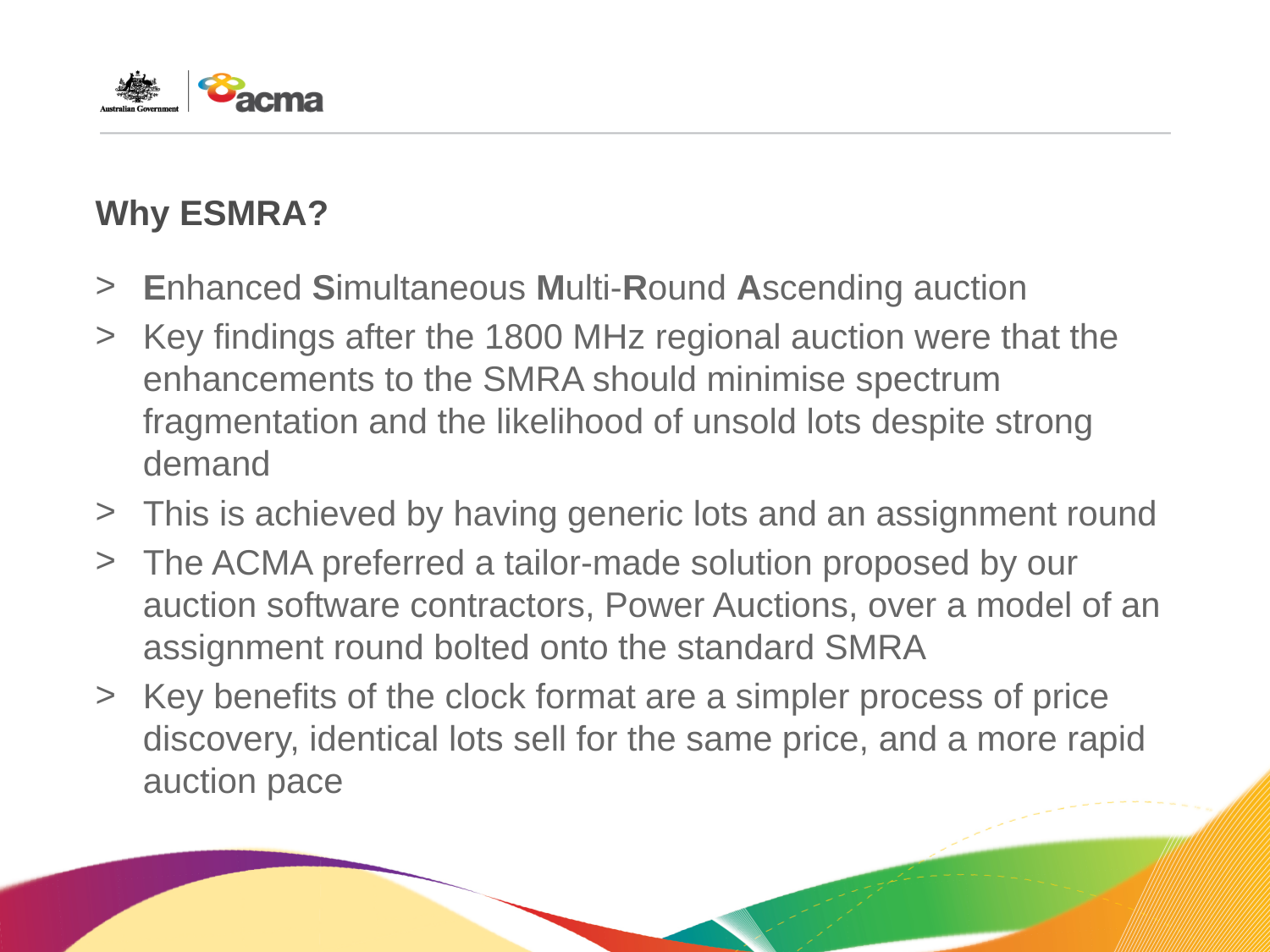

# Why ESMRA?
Enhanced Simultaneous Multi-Round Ascending auction
Key findings after the 1800 MHz regional auction were that the enhancements to the SMRA should minimise spectrum fragmentation and the likelihood of unsold lots despite strong demand
This is achieved by having generic lots and an assignment round
The ACMA preferred a tailor-made solution proposed by our auction software contractors, Power Auctions, over a model of an assignment round bolted onto the standard SMRA
Key benefits of the clock format are a simpler process of price discovery, identical lots sell for the same price, and a more rapid auction pace